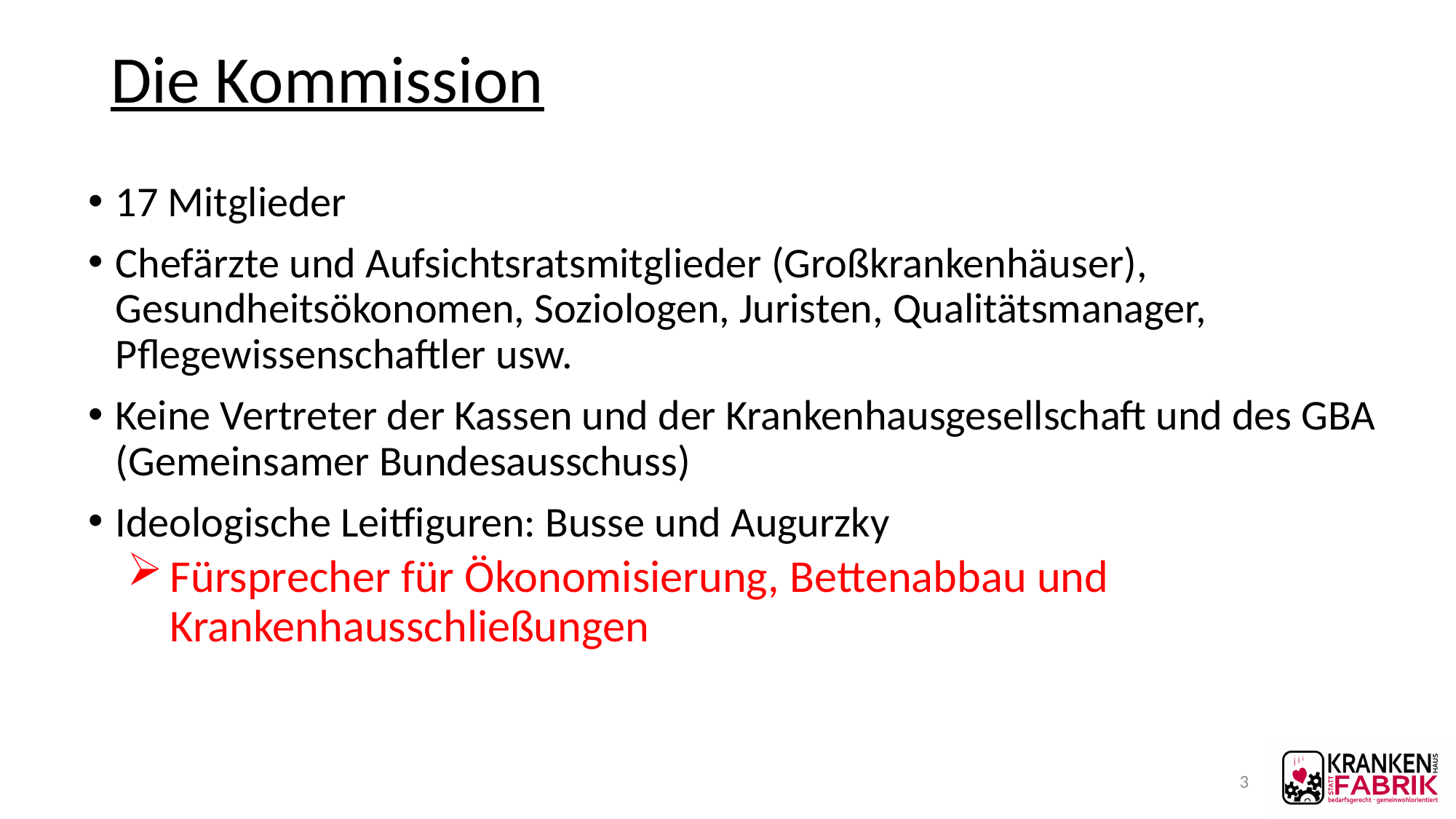

# Die Kommission
17 Mitglieder
Chefärzte und Aufsichtsratsmitglieder (Großkrankenhäuser), Gesundheitsökonomen, Soziologen, Juristen, Qualitätsmanager, Pflegewissenschaftler usw.
Keine Vertreter der Kassen und der Krankenhausgesellschaft und des GBA (Gemeinsamer Bundesausschuss)
Ideologische Leitfiguren: Busse und Augurzky
Fürsprecher für Ökonomisierung, Bettenabbau und Krankenhausschließungen
3